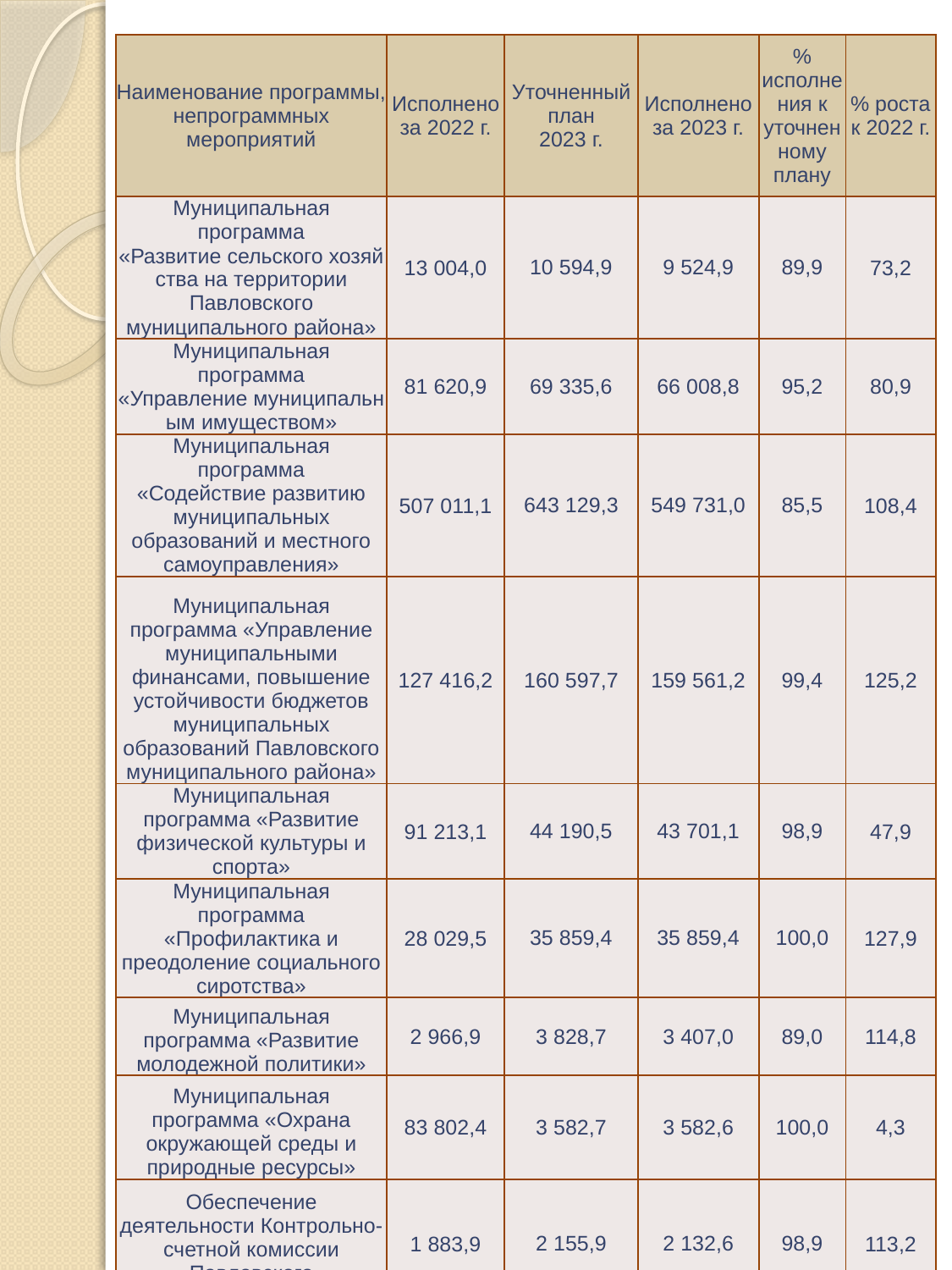

| Наименование программы, непрограммных мероприятий | Исполнено за 2022 г. | Уточненный план 2023 г. | Исполнено за 2023 г. | % исполнения к уточненному плану | % роста к 2022 г. |
| --- | --- | --- | --- | --- | --- |
| Муниципальная программа «Развитие сельского хозяйства на территории Павловского муниципального района» | 13 004,0 | 10 594,9 | 9 524,9 | 89,9 | 73,2 |
| Муниципальная программа «Управление муниципальным имуществом» | 81 620,9 | 69 335,6 | 66 008,8 | 95,2 | 80,9 |
| Муниципальная программа «Содействие развитию муниципальных образований и местного самоуправления» | 507 011,1 | 643 129,3 | 549 731,0 | 85,5 | 108,4 |
| Муниципальная программа «Управление муниципальными финансами, повышение устойчивости бюджетов муниципальных образований Павловского муниципального района» | 127 416,2 | 160 597,7 | 159 561,2 | 99,4 | 125,2 |
| Муниципальная программа «Развитие физической культуры и спорта» | 91 213,1 | 44 190,5 | 43 701,1 | 98,9 | 47,9 |
| Муниципальная программа «Профилактика и преодоление социального сиротства» | 28 029,5 | 35 859,4 | 35 859,4 | 100,0 | 127,9 |
| Муниципальная программа «Развитие молодежной политики» | 2 966,9 | 3 828,7 | 3 407,0 | 89,0 | 114,8 |
| Муниципальная программа «Охрана окружающей среды и природные ресурсы» | 83 802,4 | 3 582,7 | 3 582,6 | 100,0 | 4,3 |
| Обеспечение деятельности Контрольно-счетной комиссии Павловского муниципального района | 1 883,9 | 2 155,9 | 2 132,6 | 98,9 | 113,2 |